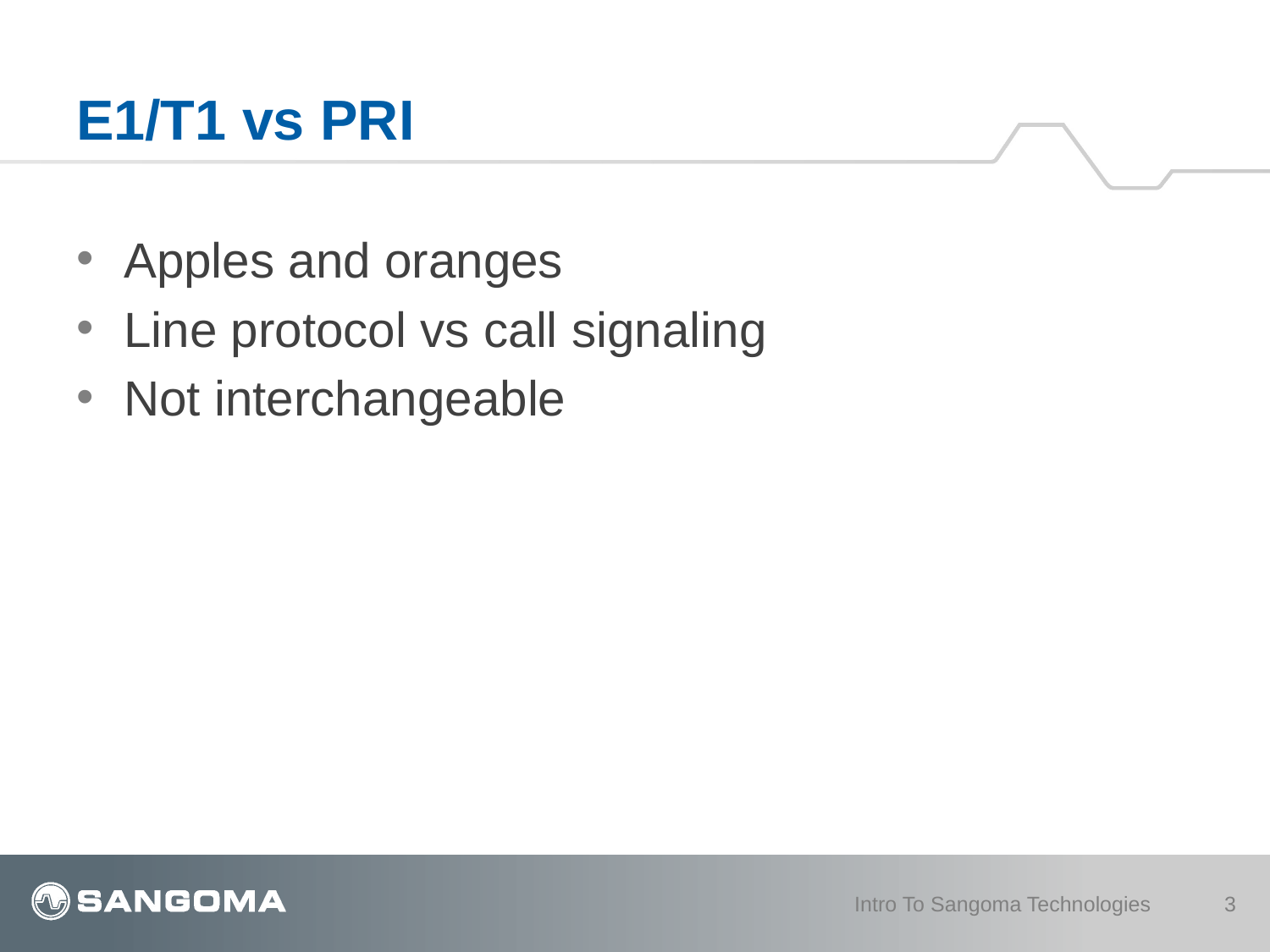

# E1/T1 vs PRI
Apples and oranges
Line protocol vs call signaling
Not interchangeable

Intro To Sangoma Technologies
3